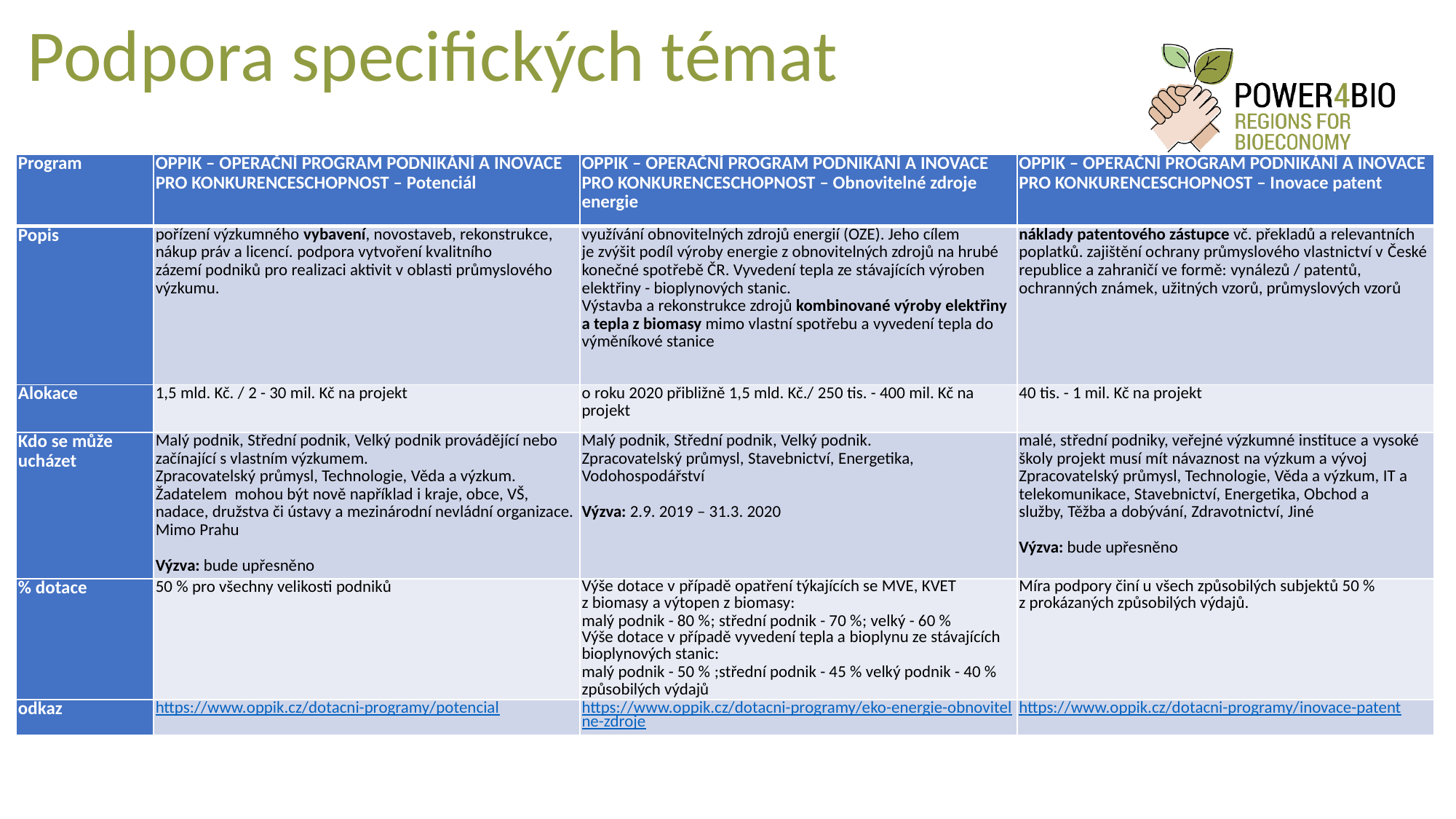

# Podpora specifických témat
| Program | OPPIK – OPERAČNÍ PROGRAM PODNIKÁNÍ A INOVACE PRO KONKURENCESCHOPNOST – Potenciál | OPPIK – OPERAČNÍ PROGRAM PODNIKÁNÍ A INOVACE PRO KONKURENCESCHOPNOST – Obnovitelné zdroje energie | OPPIK – OPERAČNÍ PROGRAM PODNIKÁNÍ A INOVACE PRO KONKURENCESCHOPNOST – Inovace patent |
| --- | --- | --- | --- |
| Popis | pořízení výzkumného vybavení, novostaveb, rekonstrukce, nákup práv a licencí. podpora vytvoření kvalitního zázemí podniků pro realizaci aktivit v oblasti průmyslového výzkumu. | využívání obnovitelných zdrojů energií (OZE). Jeho cílem je zvýšit podíl výroby energie z obnovitelných zdrojů na hrubé konečné spotřebě ČR. Vyvedení tepla ze stávajících výroben elektřiny - bioplynových stanic. Výstavba a rekonstrukce zdrojů kombinované výroby elektřiny a tepla z biomasy mimo vlastní spotřebu a vyvedení tepla do výměníkové stanice | náklady patentového zástupce vč. překladů a relevantních poplatků. zajištění ochrany průmyslového vlastnictví v České republice a zahraničí ve formě: vynálezů / patentů, ochranných známek, užitných vzorů, průmyslových vzorů |
| Alokace | 1,5 mld. Kč. / 2 - 30 mil. Kč na projekt | o roku 2020 přibližně 1,5 mld. Kč./ 250 tis. - 400 mil. Kč na projekt | 40 tis. - 1 mil. Kč na projekt |
| Kdo se může ucházet | Malý podnik, Střední podnik, Velký podnik provádějící nebo začínající s vlastním výzkumem. Zpracovatelský průmysl, Technologie, Věda a výzkum. Žadatelem  mohou být nově například i kraje, obce, VŠ, nadace, družstva či ústavy a mezinárodní nevládní organizace. Mimo Prahu Výzva: bude upřesněno | Malý podnik, Střední podnik, Velký podnik. Zpracovatelský průmysl, Stavebnictví, Energetika,  Vodohospodářství Výzva: 2.9. 2019 – 31.3. 2020 | malé, střední podniky, veřejné výzkumné instituce a vysoké školy projekt musí mít návaznost na výzkum a vývoj Zpracovatelský průmysl, Technologie, Věda a výzkum, IT a telekomunikace, Stavebnictví, Energetika, Obchod a služby, Těžba a dobývání, Zdravotnictví, Jiné Výzva: bude upřesněno |
| % dotace | 50 % pro všechny velikosti podniků | Výše dotace v případě opatření týkajících se MVE, KVET z biomasy a výtopen z biomasy: malý podnik - 80 %; střední podnik - 70 %; velký - 60 %   Výše dotace v případě vyvedení tepla a bioplynu ze stávajících bioplynových stanic: malý podnik - 50 % ;střední podnik - 45 % velký podnik - 40 % způsobilých výdajů | Míra podpory činí u všech způsobilých subjektů 50 % z prokázaných způsobilých výdajů. |
| odkaz | https://www.oppik.cz/dotacni-programy/potencial | https://www.oppik.cz/dotacni-programy/eko-energie-obnovitelne-zdroje | https://www.oppik.cz/dotacni-programy/inovace-patent |